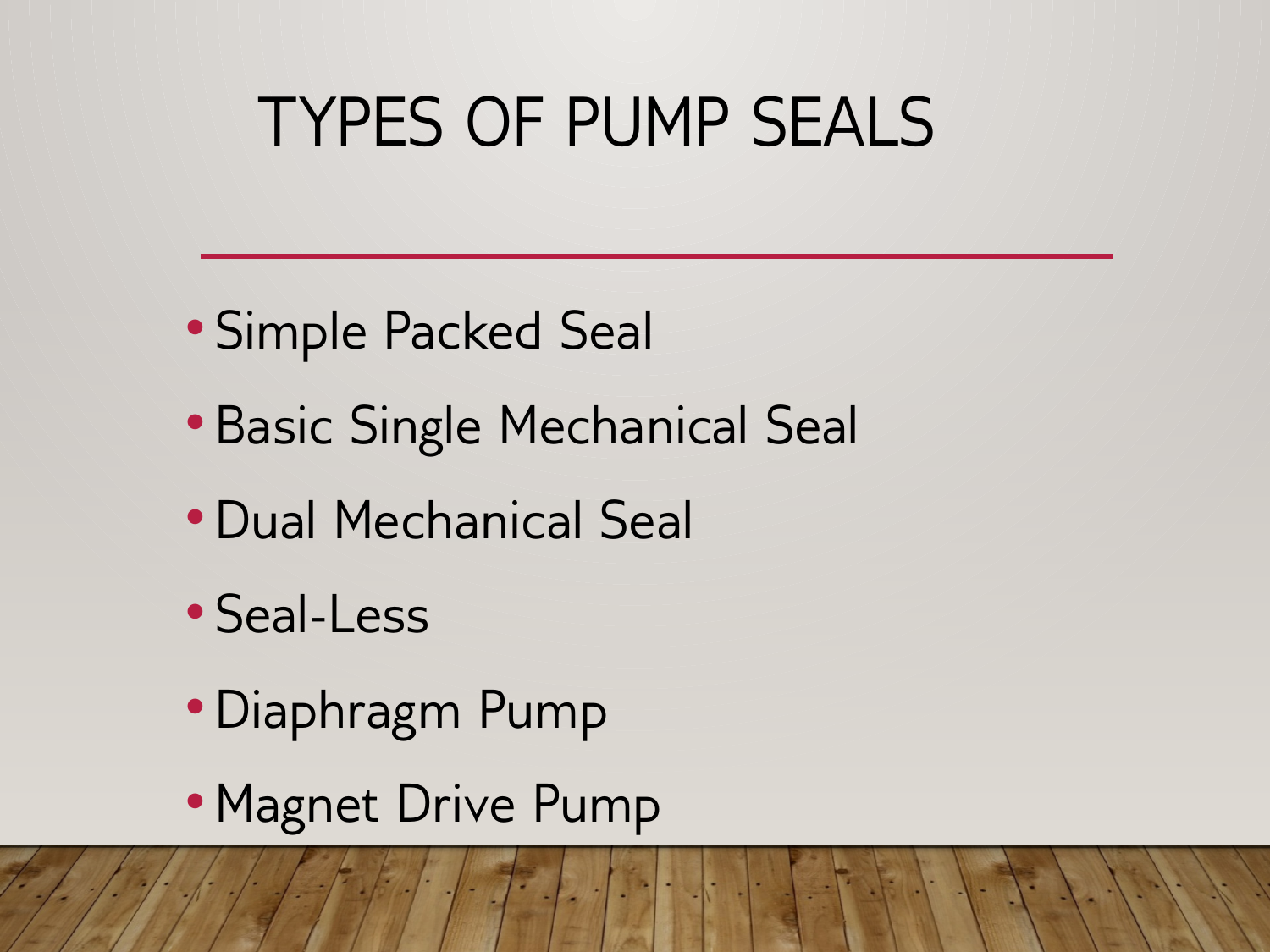

# Types of Pump Seals
Simple Packed Seal
Basic Single Mechanical Seal
Dual Mechanical Seal
Seal-Less
Diaphragm Pump
Magnet Drive Pump